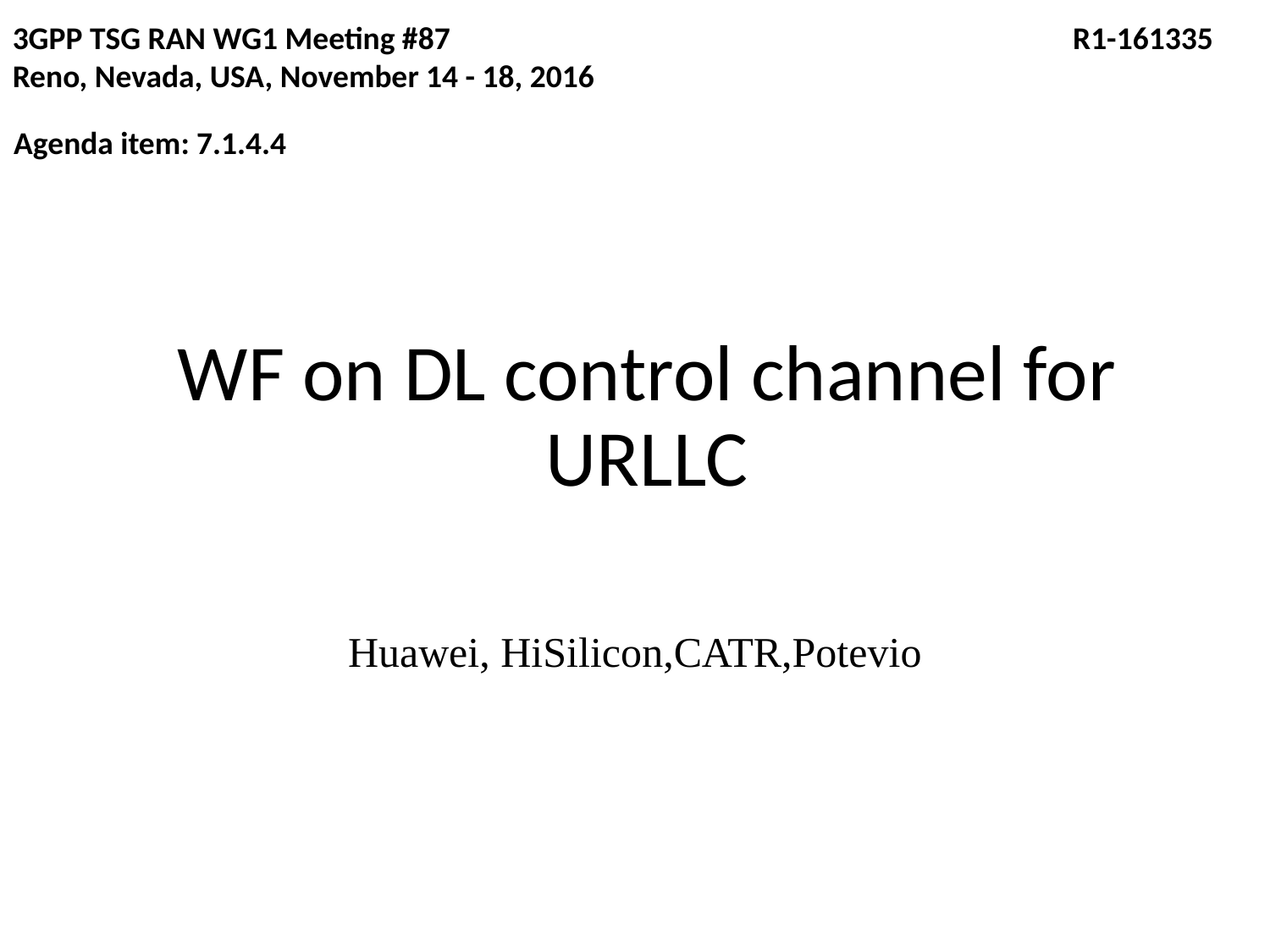

3GPP TSG RAN WG1 Meeting #87	                                                                             R1-161335
Reno, Nevada, USA, November 14 - 18, 2016
Agenda item: 7.1.4.4
# WF on DL control channel for URLLC
Huawei, HiSilicon,CATR,Potevio